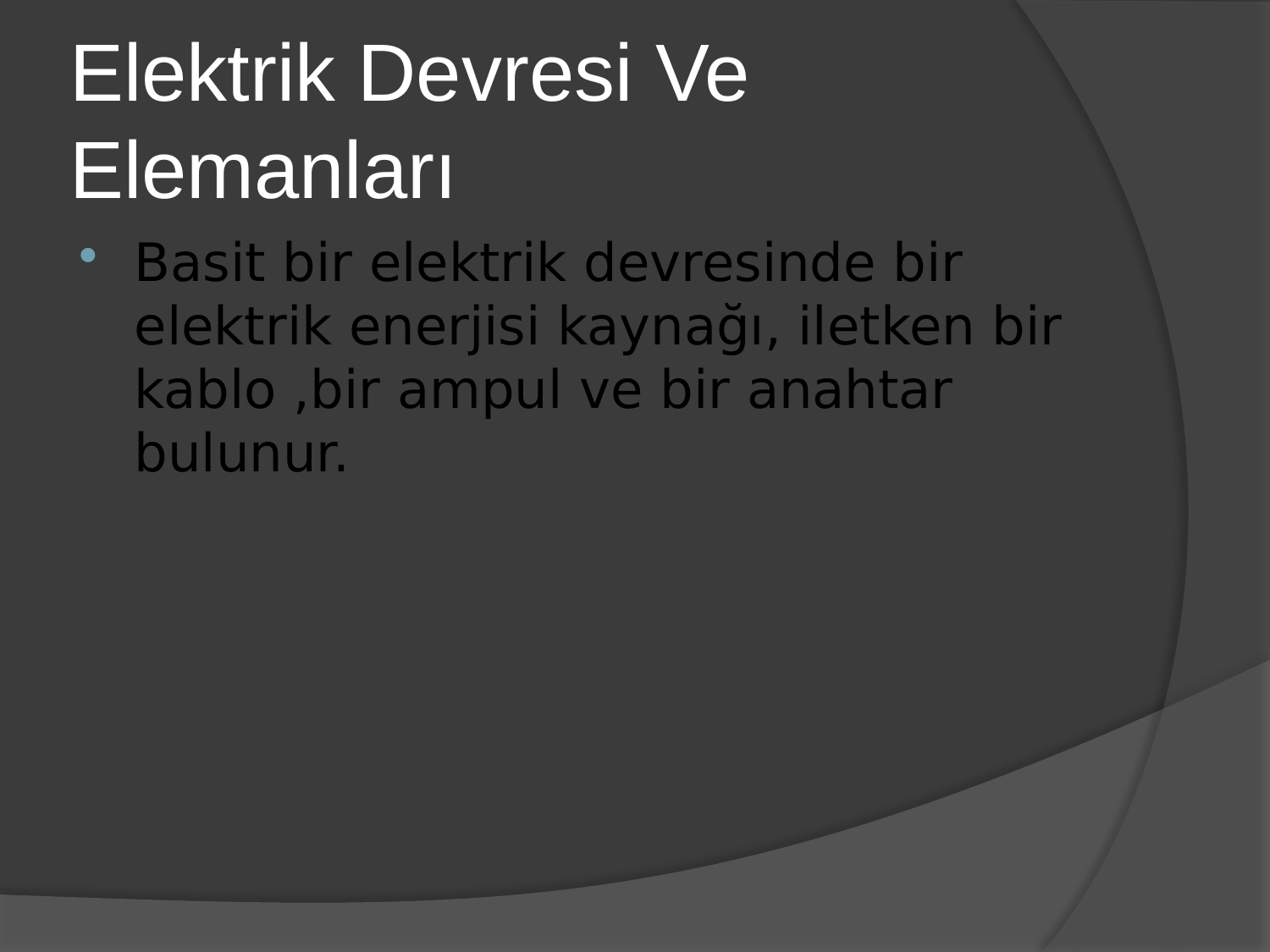

# Elektrik Devresi Ve Elemanları
Basit bir elektrik devresinde bir elektrik enerjisi kaynağı, iletken bir kablo ,bir ampul ve bir anahtar bulunur.